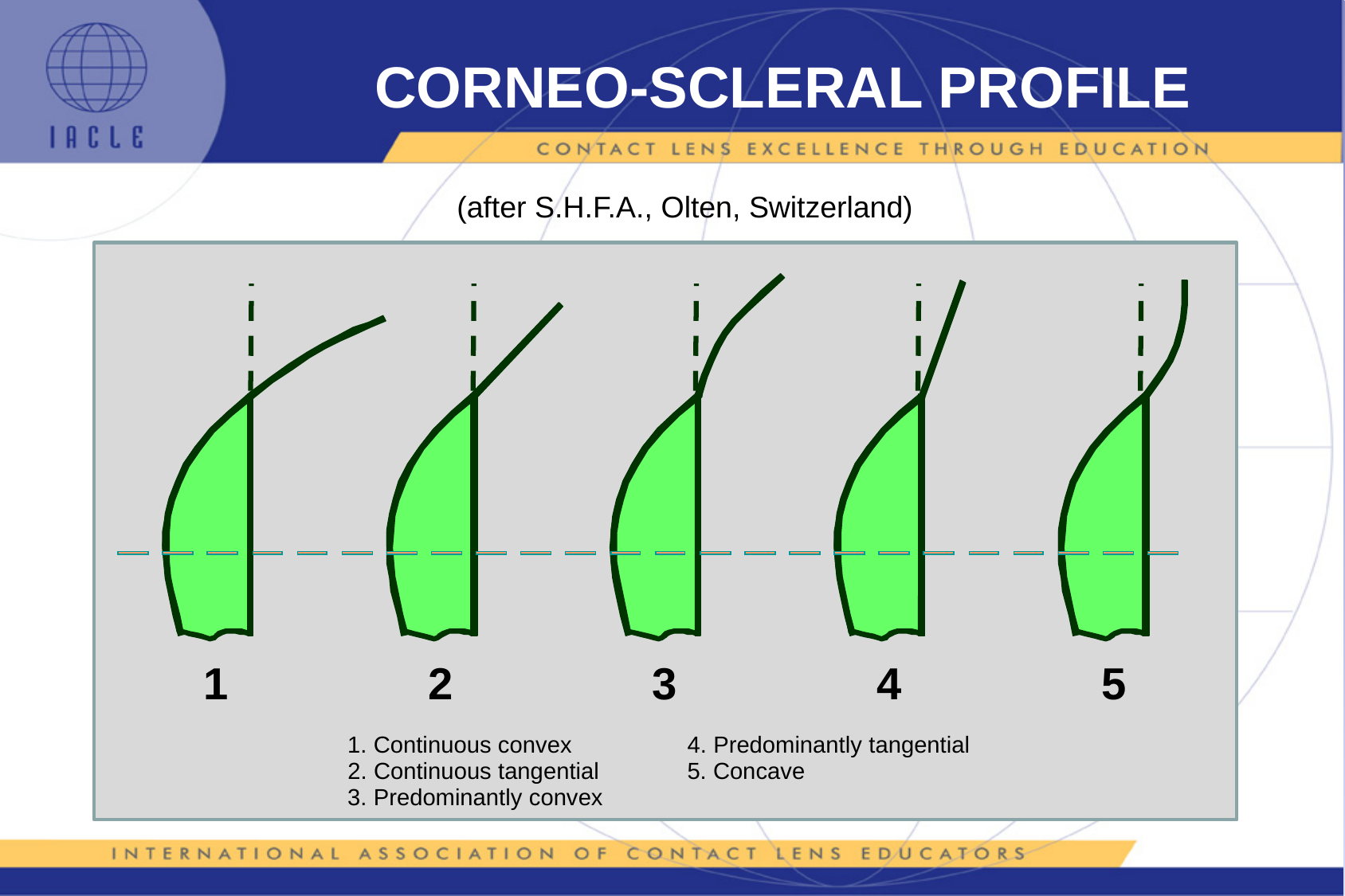

# CORNEO-SCLERAL PROFILE
(after S.H.F.A., Olten, Switzerland)

1
2
3
4
5
4. Predominantly tangential
1. Continuous convex
2. Continuous tangential
5. Concave
3. Predominantly convex